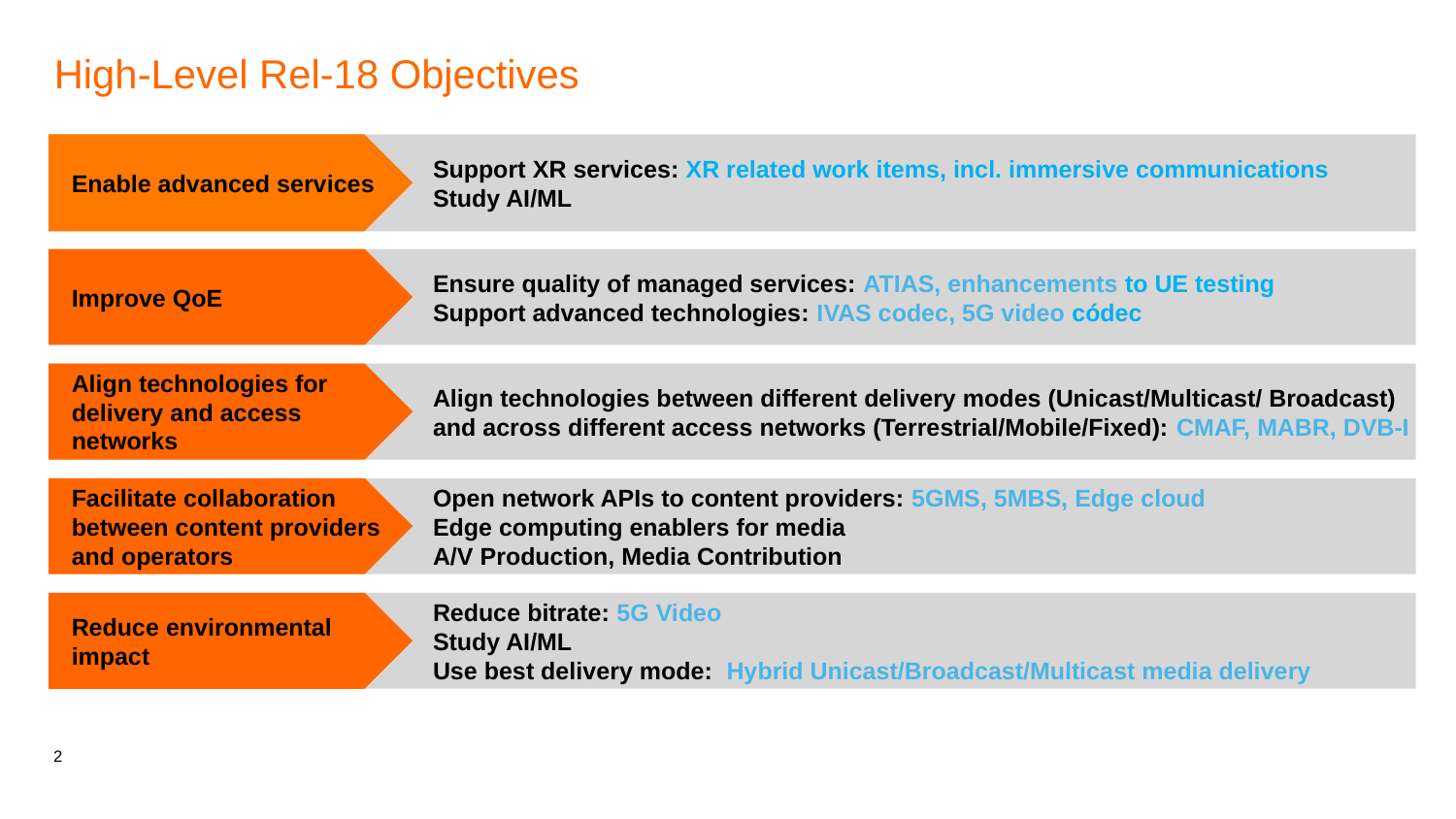

# High-Level Rel-18 Objectives
Support XR services: XR related work items, incl. immersive communications
Study AI/ML
Enable advanced services
Ensure quality of managed services: ATIAS, enhancements to UE testing
Support advanced technologies: IVAS codec, 5G video códec
Improve QoE
Align technologies between different delivery modes (Unicast/Multicast/ Broadcast) and across different access networks (Terrestrial/Mobile/Fixed): CMAF, MABR, DVB-I
Align technologies for delivery and access networks
Open network APIs to content providers: 5GMS, 5MBS, Edge cloud
Edge computing enablers for media
A/V Production, Media Contribution
Facilitate collaboration between content providers and operators
Reduce bitrate: 5G Video
Study AI/ML
Use best delivery mode:  Hybrid Unicast/Broadcast/Multicast media delivery
Reduce environmental impact